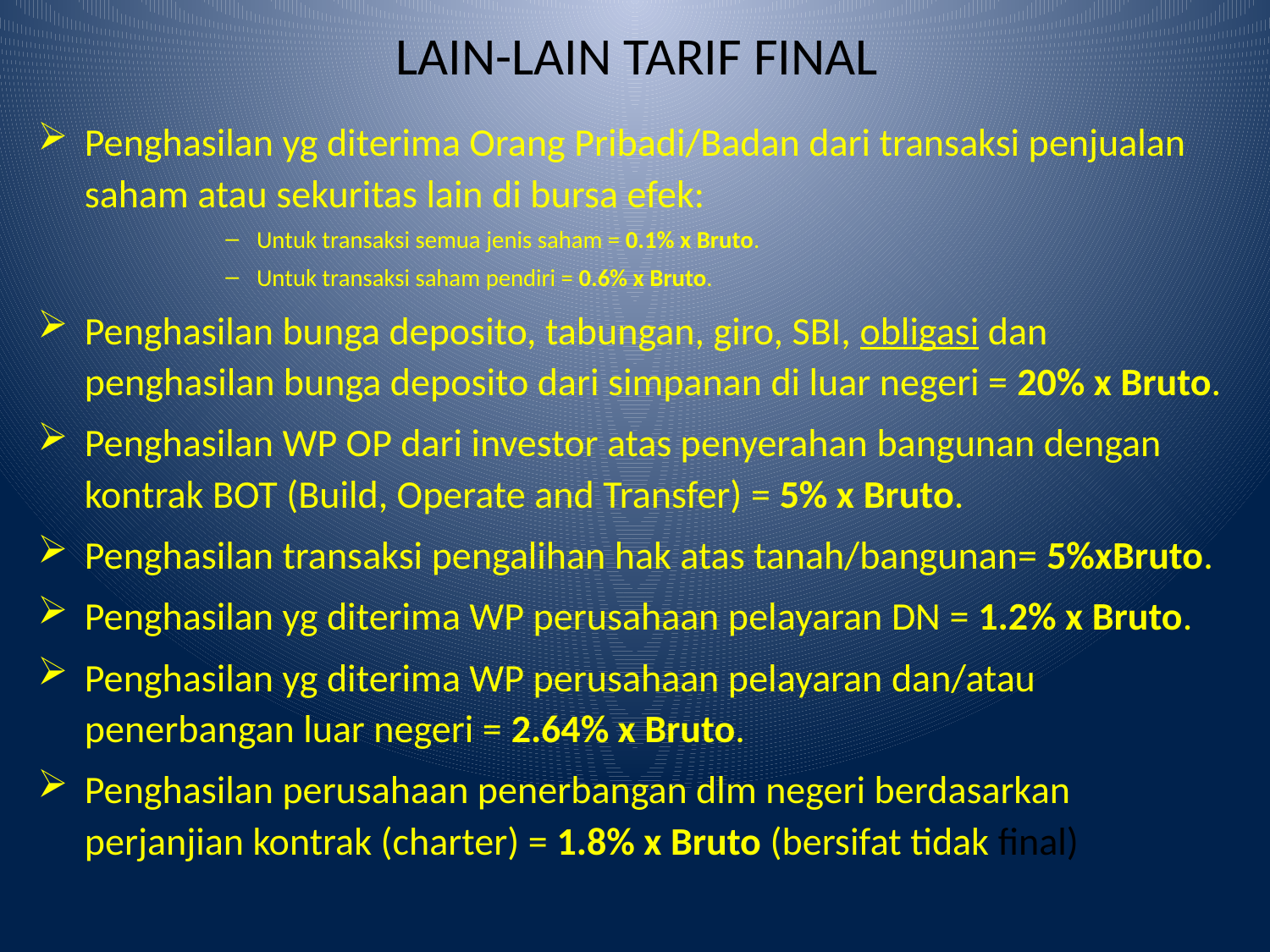

# LAIN-LAIN TARIF FINAL
Penghasilan yg diterima Orang Pribadi/Badan dari transaksi penjualan saham atau sekuritas lain di bursa efek:
Untuk transaksi semua jenis saham = 0.1% x Bruto.
Untuk transaksi saham pendiri = 0.6% x Bruto.
Penghasilan bunga deposito, tabungan, giro, SBI, obligasi dan penghasilan bunga deposito dari simpanan di luar negeri = 20% x Bruto.
Penghasilan WP OP dari investor atas penyerahan bangunan dengan kontrak BOT (Build, Operate and Transfer) = 5% x Bruto.
Penghasilan transaksi pengalihan hak atas tanah/bangunan= 5%xBruto.
Penghasilan yg diterima WP perusahaan pelayaran DN = 1.2% x Bruto.
Penghasilan yg diterima WP perusahaan pelayaran dan/atau penerbangan luar negeri = 2.64% x Bruto.
Penghasilan perusahaan penerbangan dlm negeri berdasarkan perjanjian kontrak (charter) = 1.8% x Bruto (bersifat tidak final)